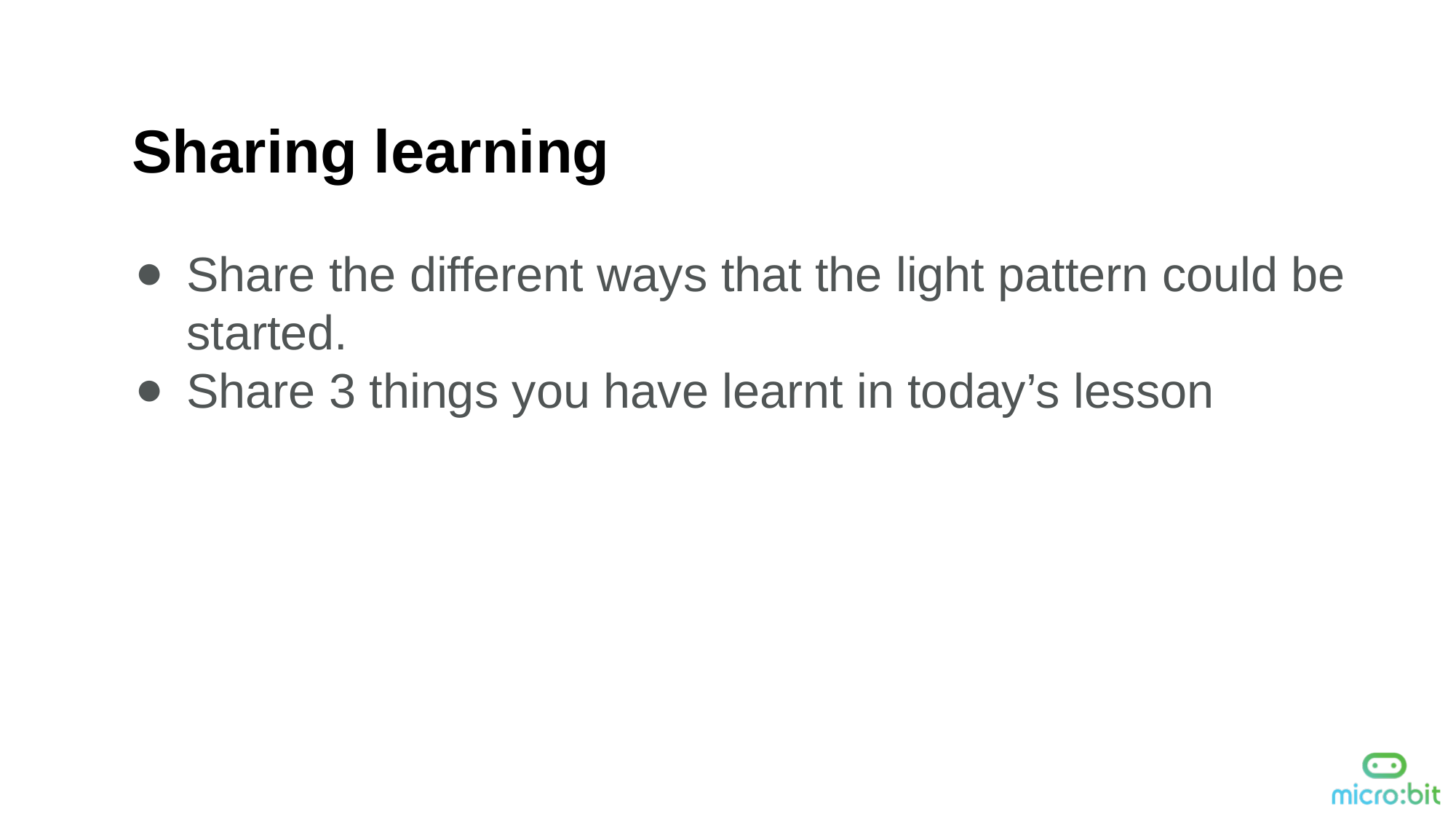

Sharing learning

Share the different ways that the light pattern could be started.
Share 3 things you have learnt in today’s lesson